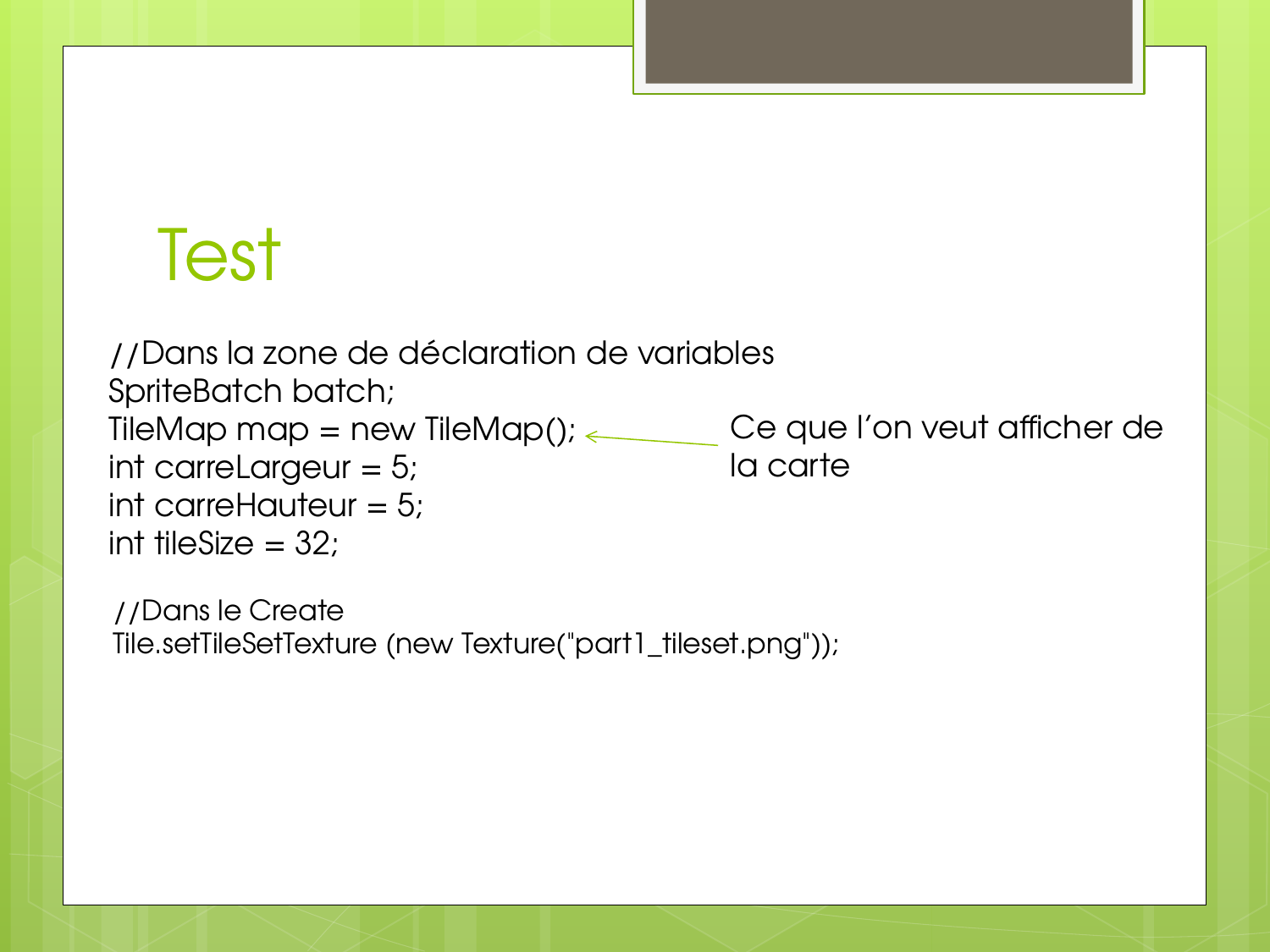

# Test
//Dans la zone de déclaration de variables
SpriteBatch batch;
TileMap map = new TileMap();
int carreLargeur = 5;
int carreHauteur = 5;
int tileSize = 32;
Ce que l’on veut afficher de
la carte
//Dans le Create
Tile.setTileSetTexture (new Texture("part1_tileset.png"));